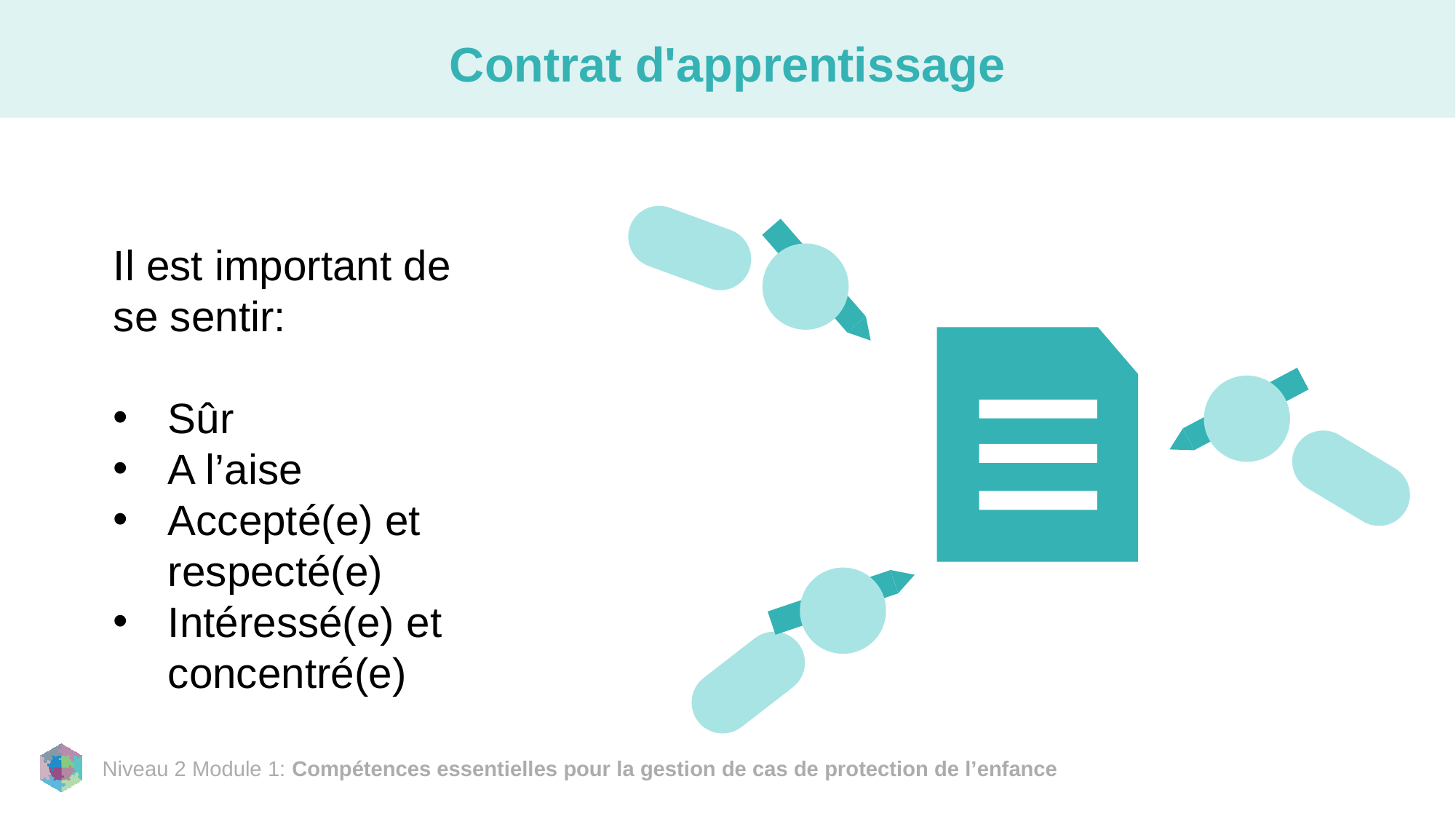

# Contrat d'apprentissage

Il est important de se sentir:

Sûr
A l’aise
Accepté(e) et respecté(e)
Intéressé(e) et concentré(e)